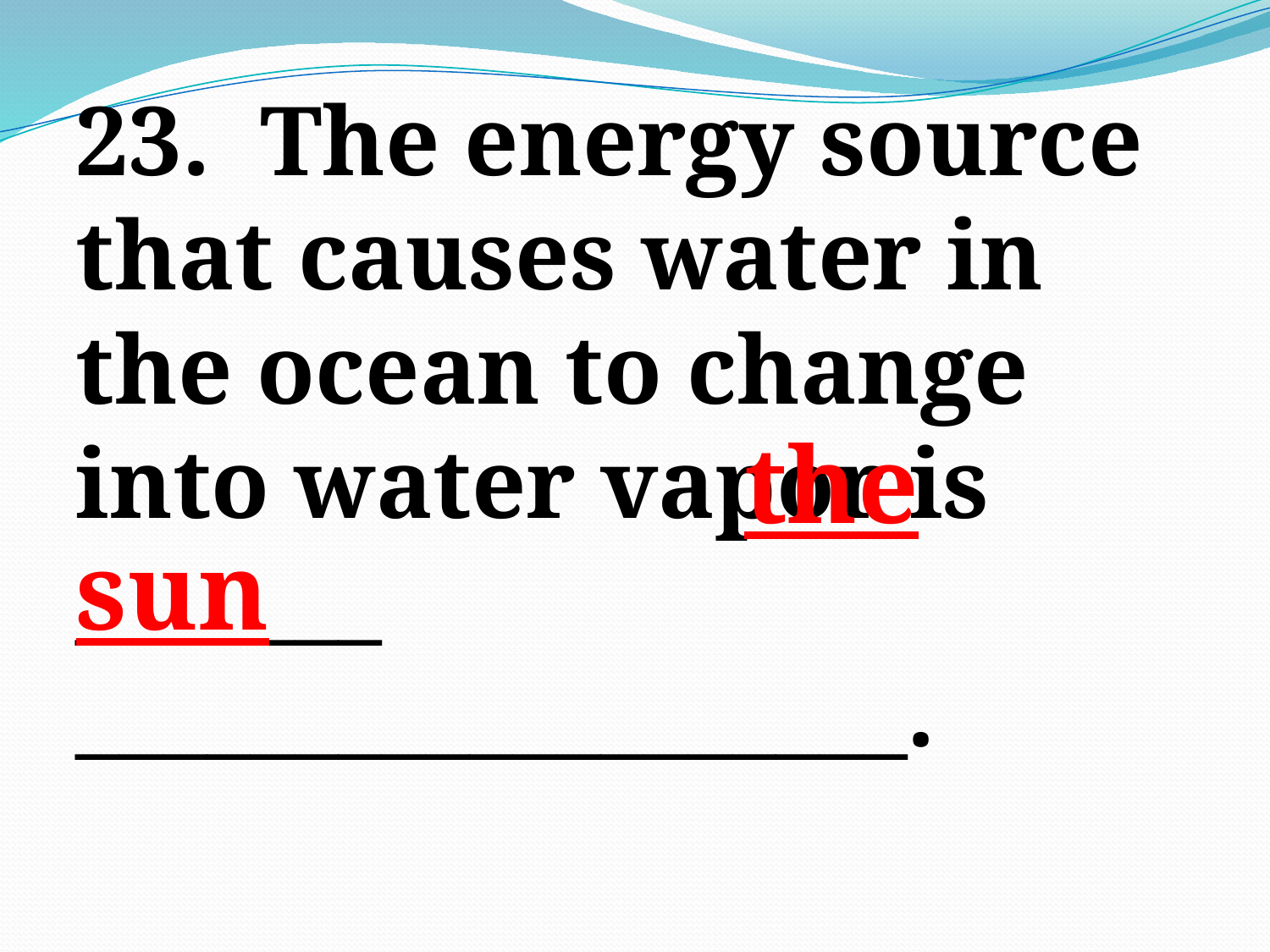

23.  The energy source that causes water in the ocean to change into water vapor is _______      ___________________.

the
sun